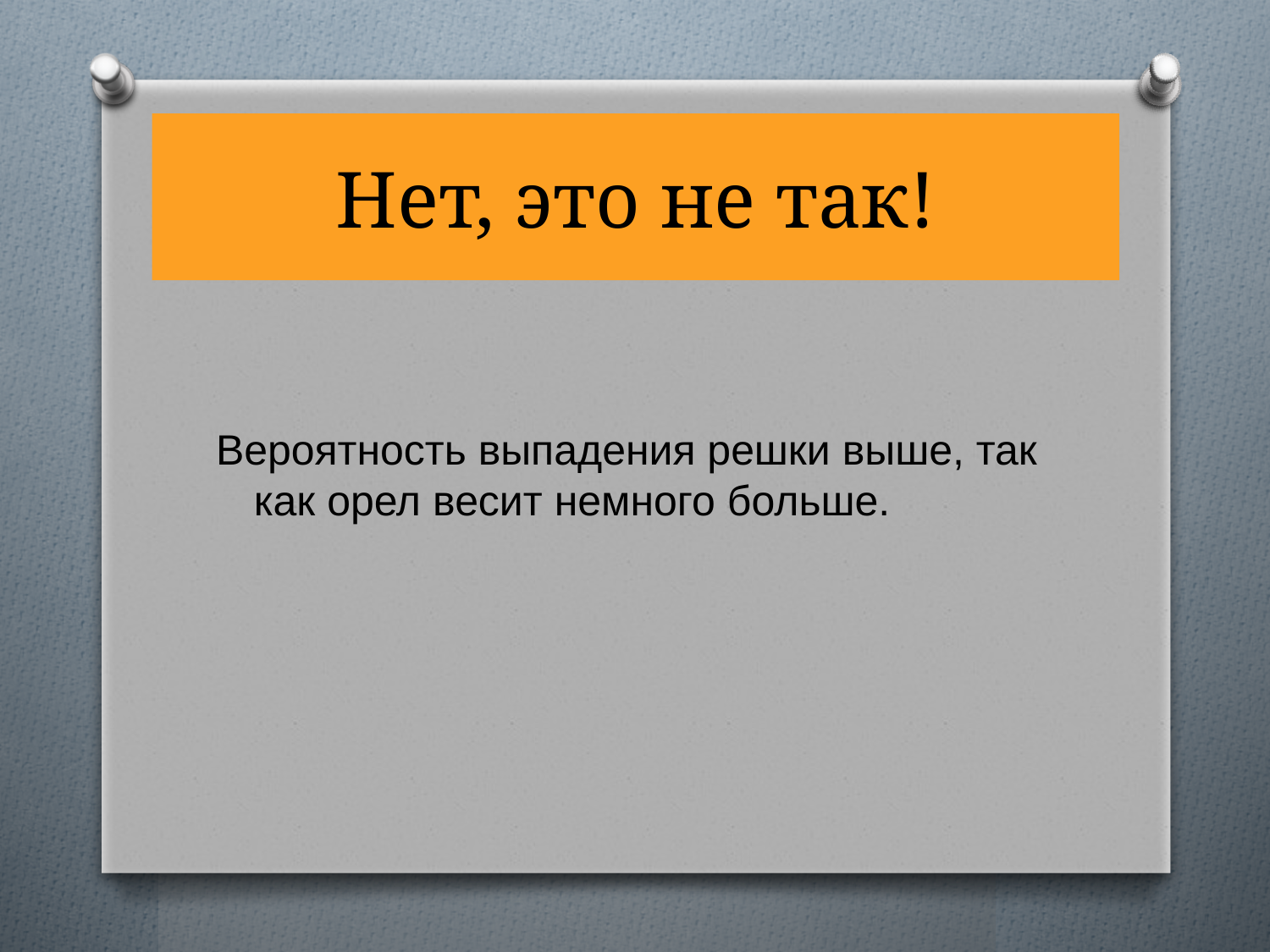

# Нет, это не так!
Вероятность выпадения решки выше, так как орел весит немного больше.